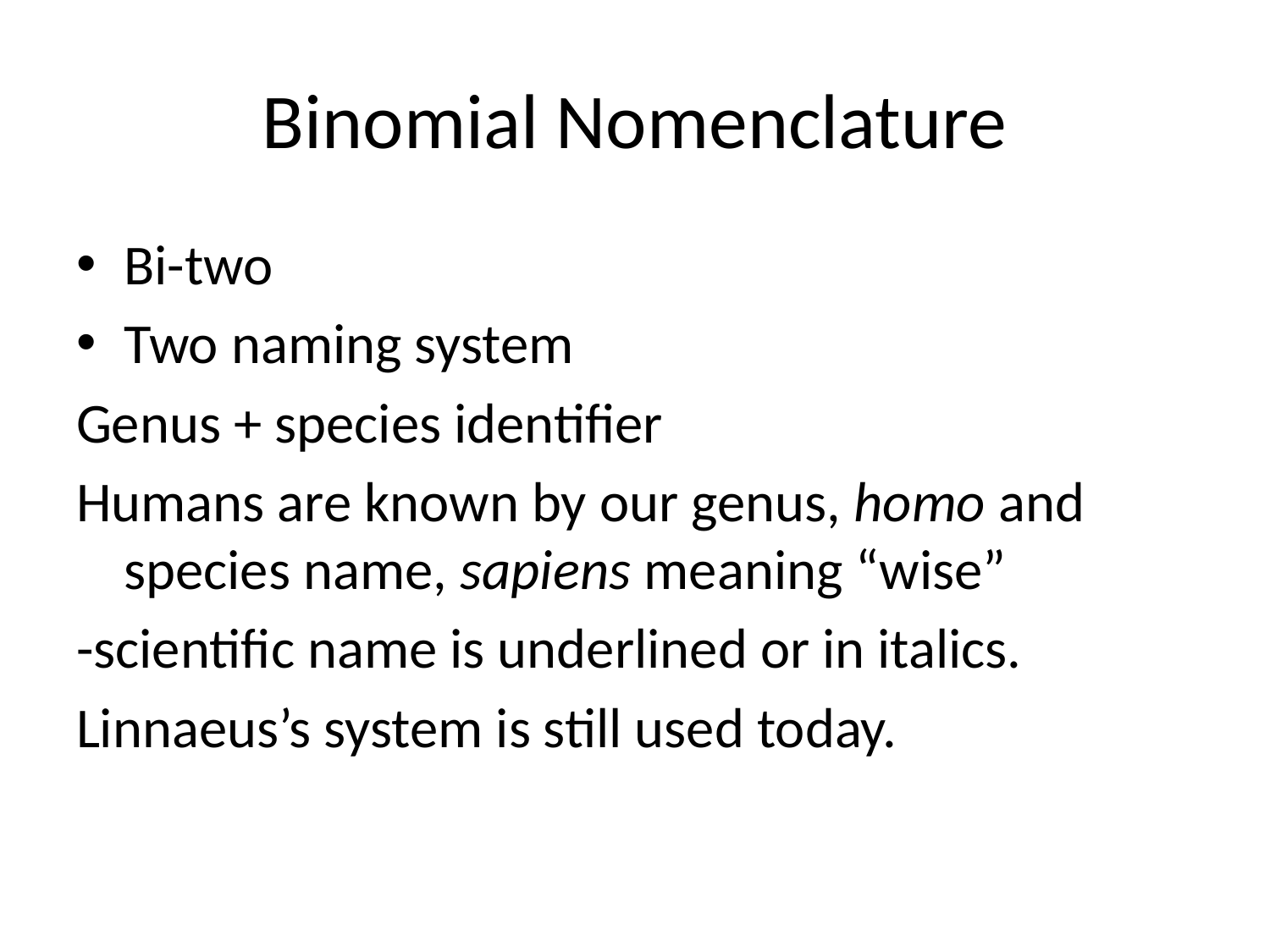

# Binomial Nomenclature
Bi-two
Two naming system
Genus + species identifier
Humans are known by our genus, homo and species name, sapiens meaning “wise”
-scientific name is underlined or in italics.
Linnaeus’s system is still used today.